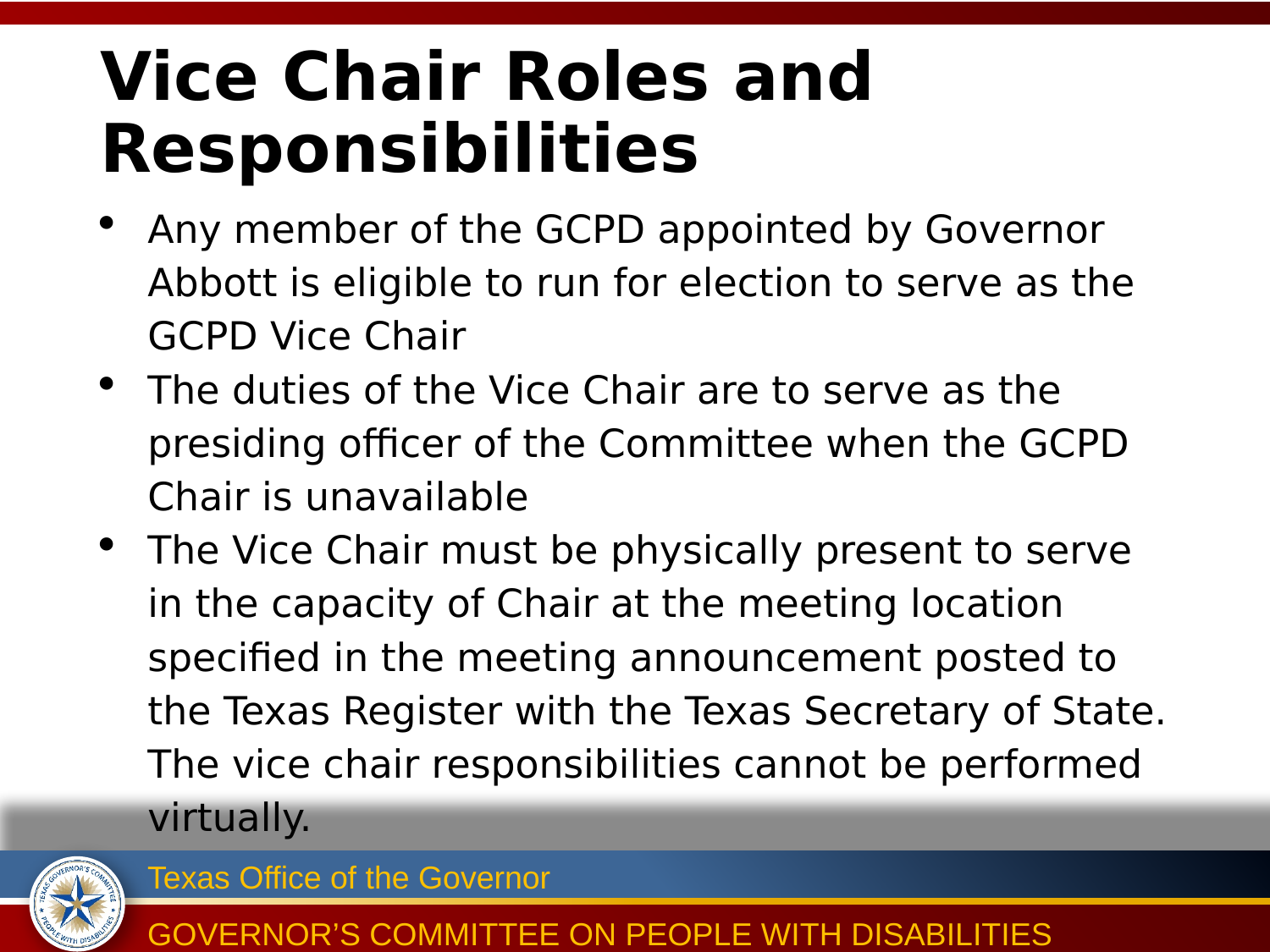

# Vice Chair Roles and Responsibilities
Any member of the GCPD appointed by Governor Abbott is eligible to run for election to serve as the GCPD Vice Chair
The duties of the Vice Chair are to serve as the presiding officer of the Committee when the GCPD Chair is unavailable
The Vice Chair must be physically present to serve in the capacity of Chair at the meeting location specified in the meeting announcement posted to the Texas Register with the Texas Secretary of State. The vice chair responsibilities cannot be performed virtually.